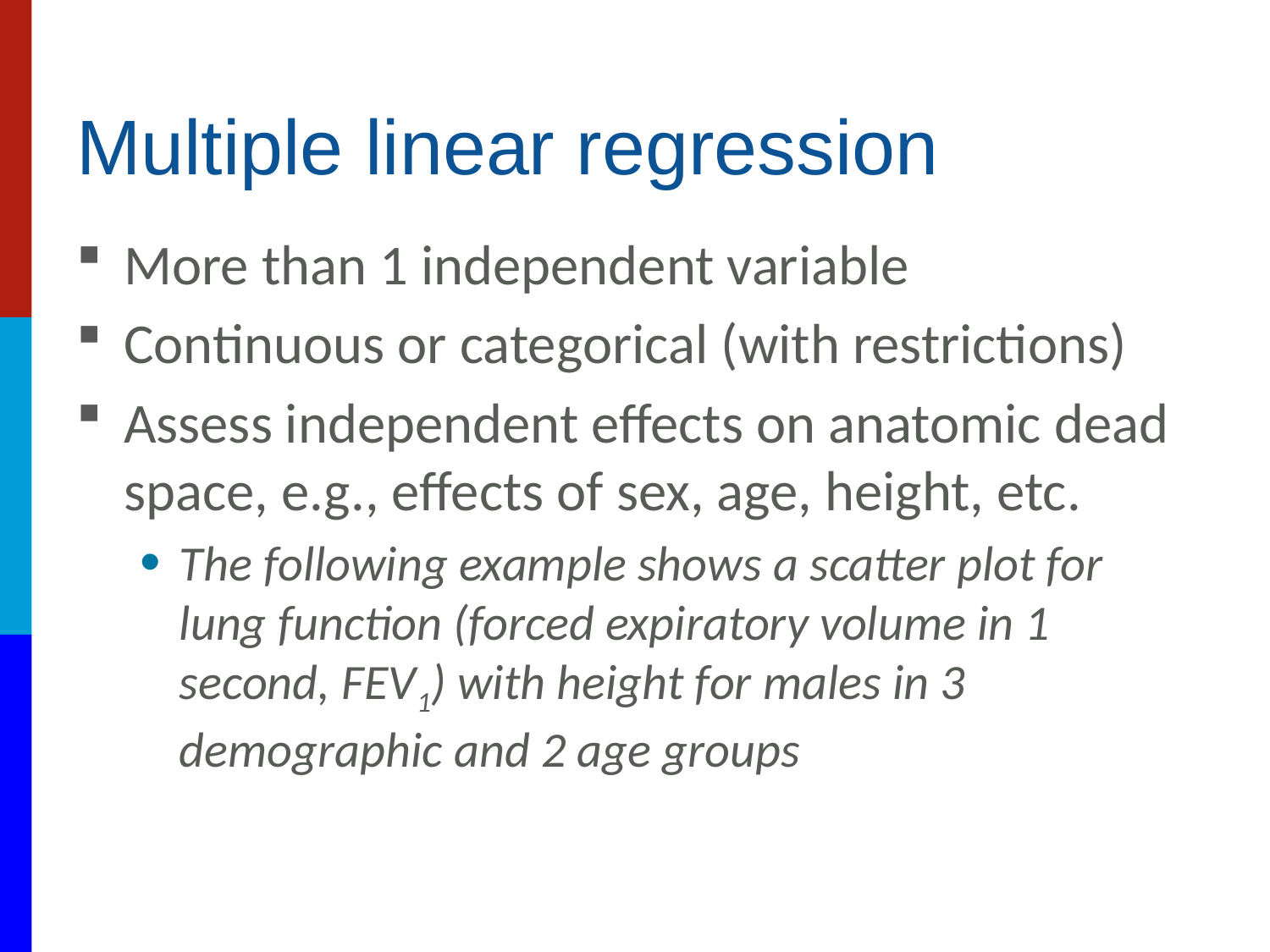

# Multiple linear regression
More than 1 independent variable
Continuous or categorical (with restrictions)
Assess independent effects on anatomic dead space, e.g., effects of sex, age, height, etc.
The following example shows a scatter plot for lung function (forced expiratory volume in 1 second, FEV1) with height for males in 3 demographic and 2 age groups